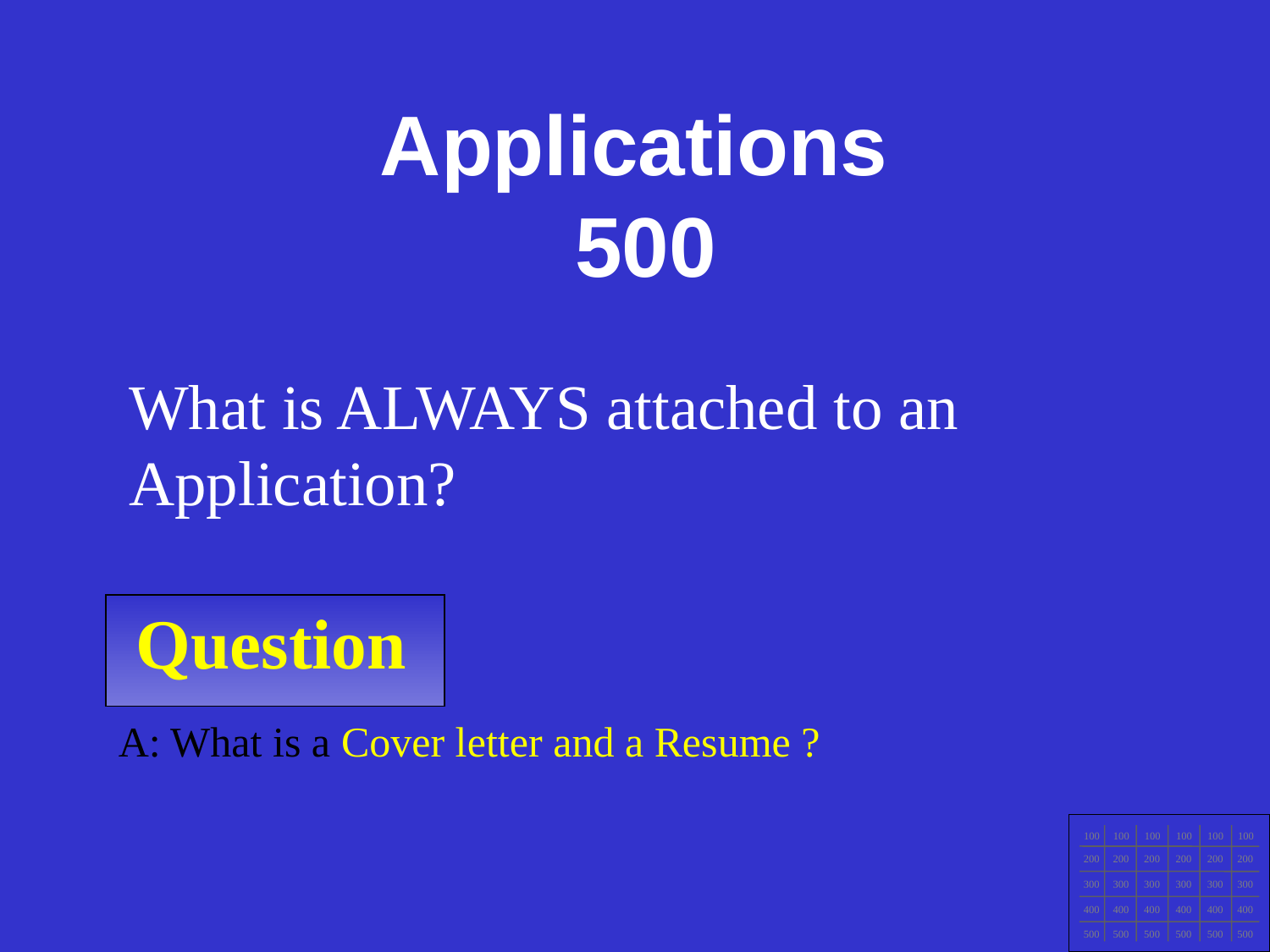

Applications
500
What is ALWAYS attached to an Application?
Question

A: What is a Cover letter and a Resume ?

100
100
100
100
100
100

200
200
200
200
200
200

300
300
300
300
300
300

400
400
400
400
400
400

500
500
500
500
500
500